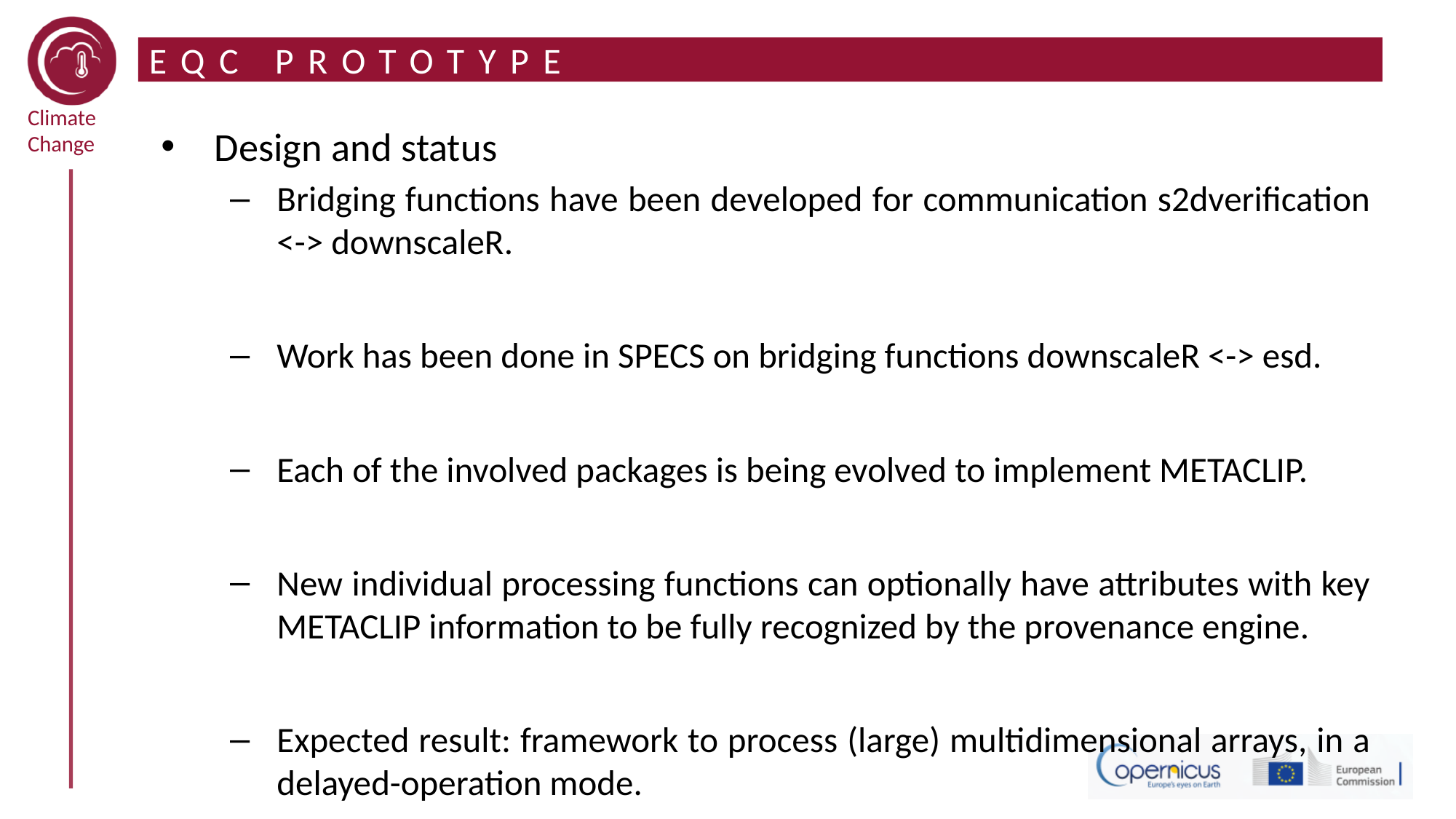

# EQC PROTOTYPE
Design and status
Bridging functions have been developed for communication s2dverification <-> downscaleR.

Work has been done in SPECS on bridging functions downscaleR <-> esd.

Each of the involved packages is being evolved to implement METACLIP.

New individual processing functions can optionally have attributes with key METACLIP information to be fully recognized by the provenance engine.

Expected result: framework to process (large) multidimensional arrays, in a delayed-operation mode.